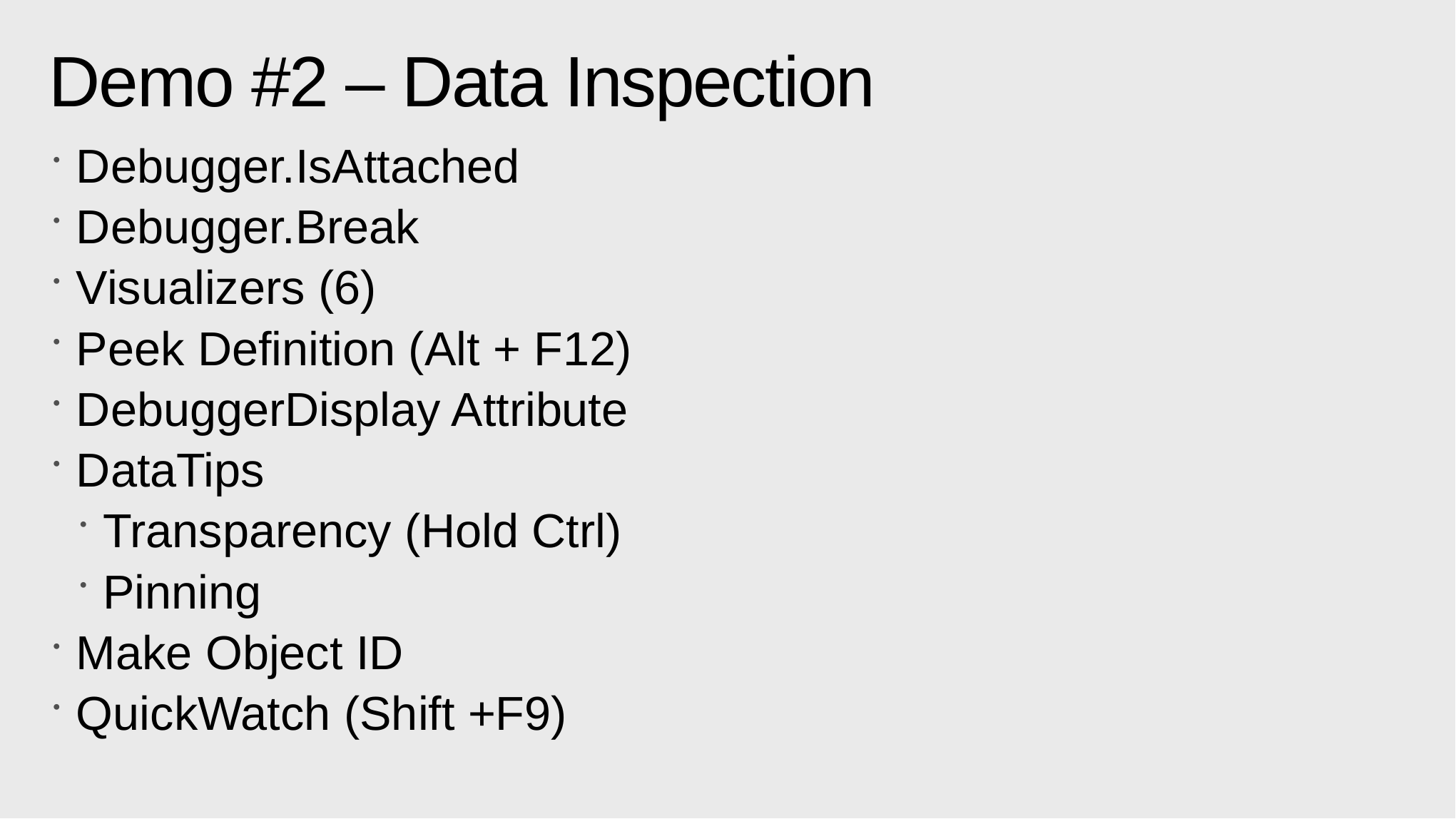

# Demo #2 – Data Inspection
Debugger.IsAttached
Debugger.Break
Visualizers (6)
Peek Definition (Alt + F12)
DebuggerDisplay Attribute
DataTips
Transparency (Hold Ctrl)
Pinning
Make Object ID
QuickWatch (Shift +F9)